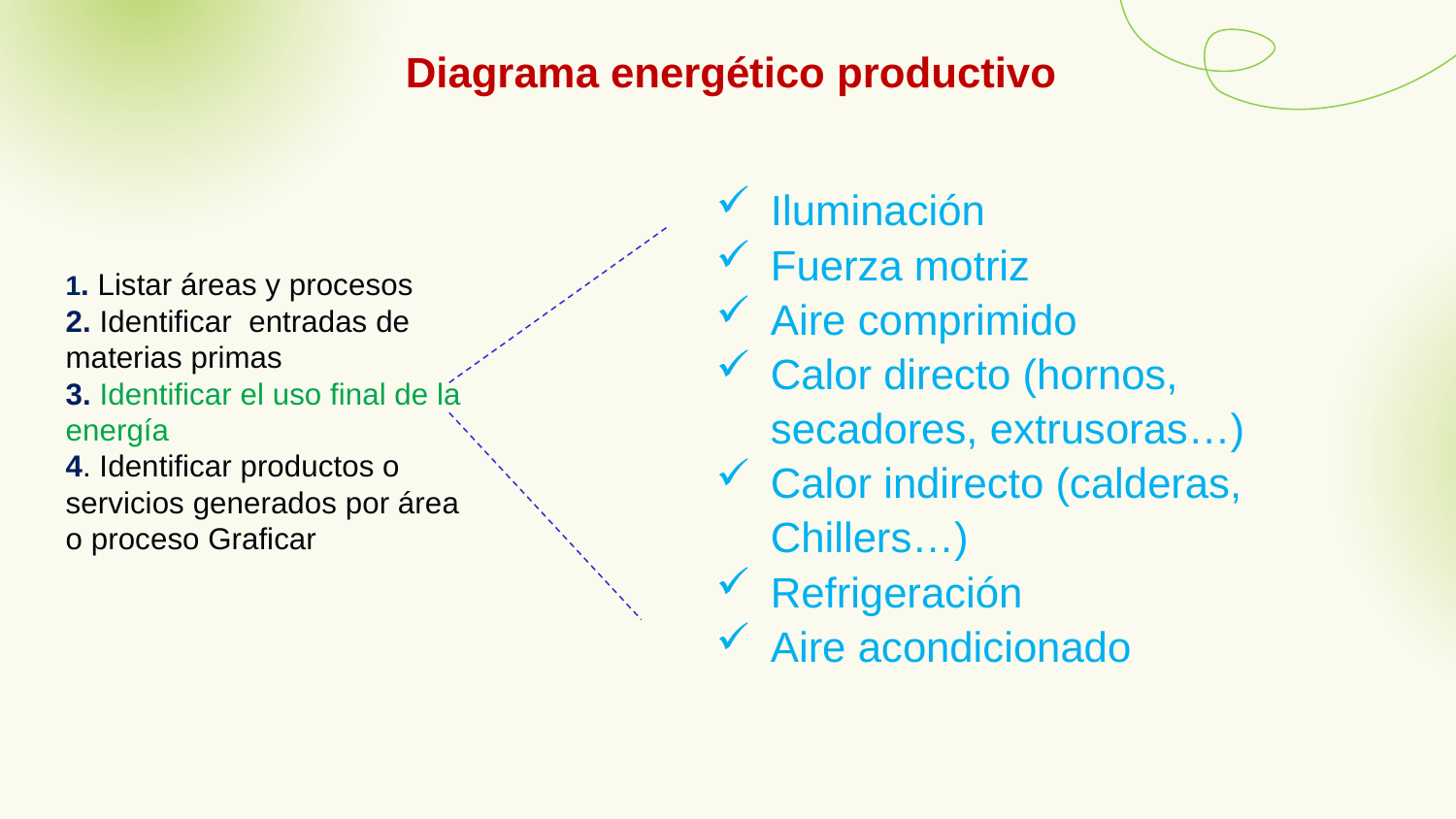

Diagrama energético productivo
Iluminación
Fuerza motriz
Aire comprimido
Calor directo (hornos, secadores, extrusoras…)
Calor indirecto (calderas, Chillers…)
Refrigeración
Aire acondicionado

1. Listar áreas y procesos
2. Identificar  entradas de materias primas
3. Identificar el uso final de la energía
4. Identificar productos o servicios generados por área o proceso Graficar